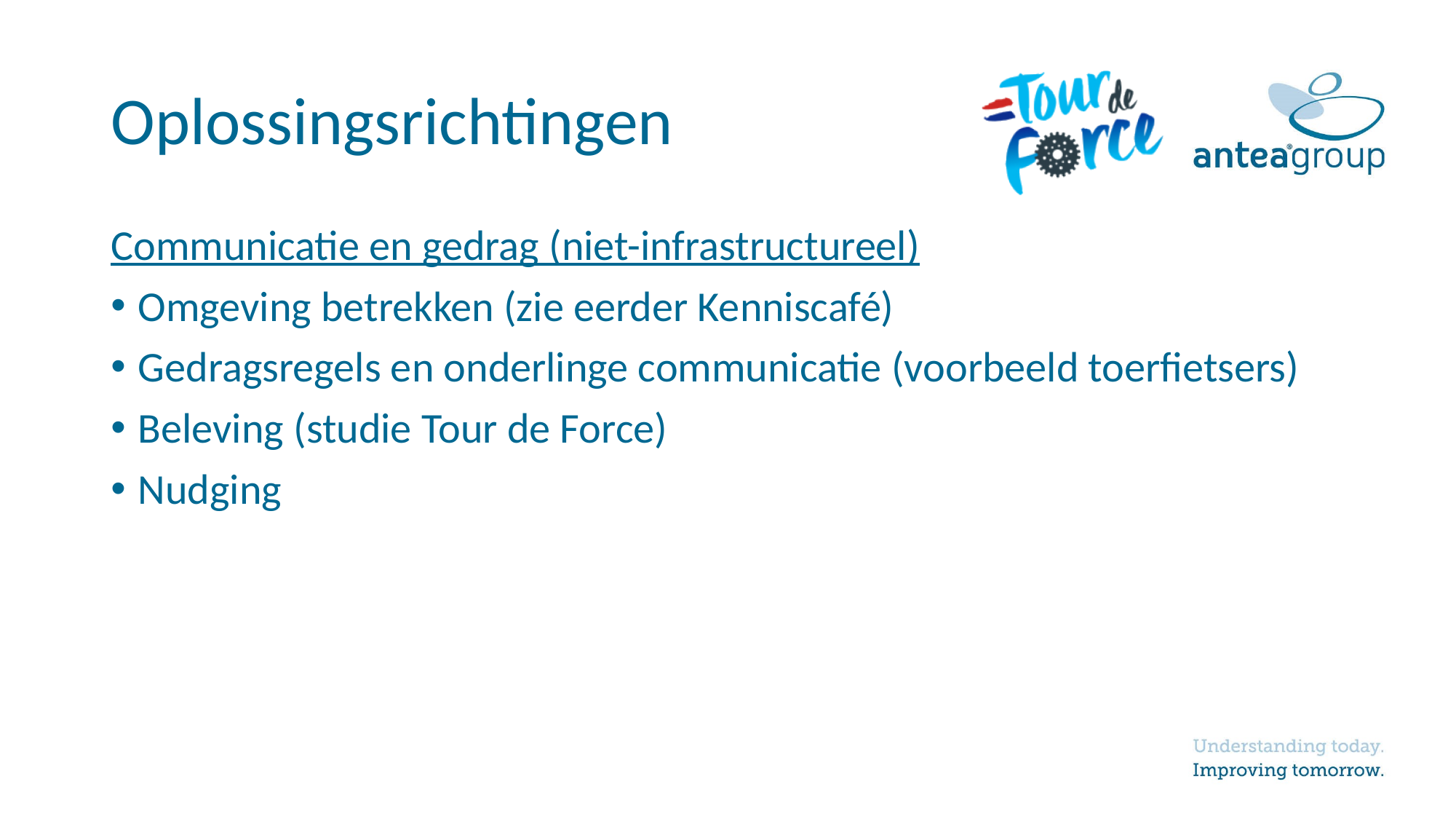

# Oplossingsrichtingen
Communicatie en gedrag (niet-infrastructureel)
Omgeving betrekken (zie eerder Kenniscafé)
Gedragsregels en onderlinge communicatie (voorbeeld toerfietsers)
Beleving (studie Tour de Force)
Nudging